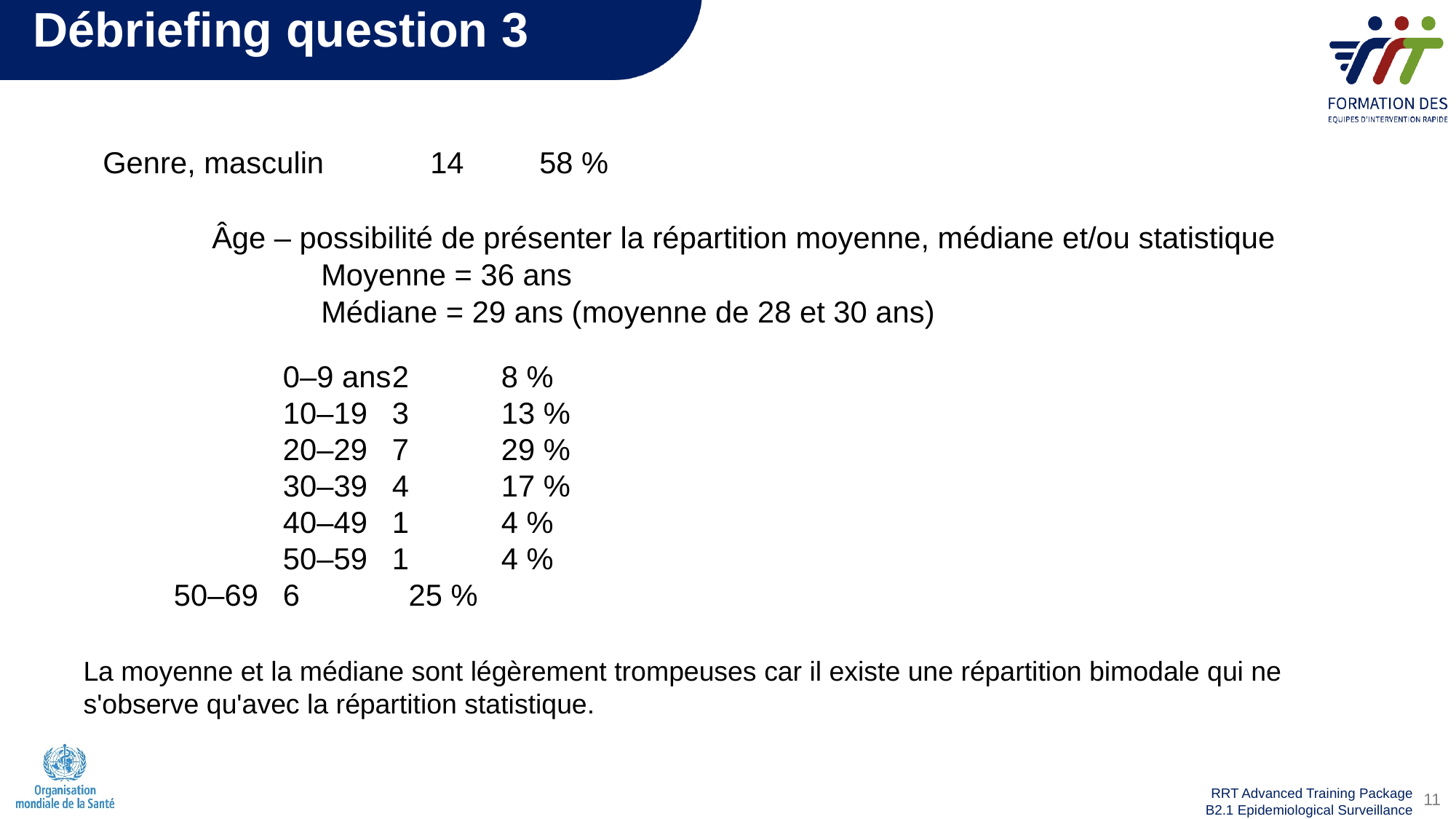

Débriefing question 3
Genre, masculin	14	58 %

	Âge – possibilité de présenter la répartition moyenne, médiane et/ou statistique
		Moyenne = 36 ans
		Médiane = 29 ans (moyenne de 28 et 30 ans)

	0–9 ans	2	8 %
	10–19	3	13 %
	20–29	7	29 %
	30–39	4	17 %
	40–49	1	4 %
	50–59	1	4 %
50–69	6             25 %
La moyenne et la médiane sont légèrement trompeuses car il existe une répartition bimodale qui ne s'observe qu'avec la répartition statistique.